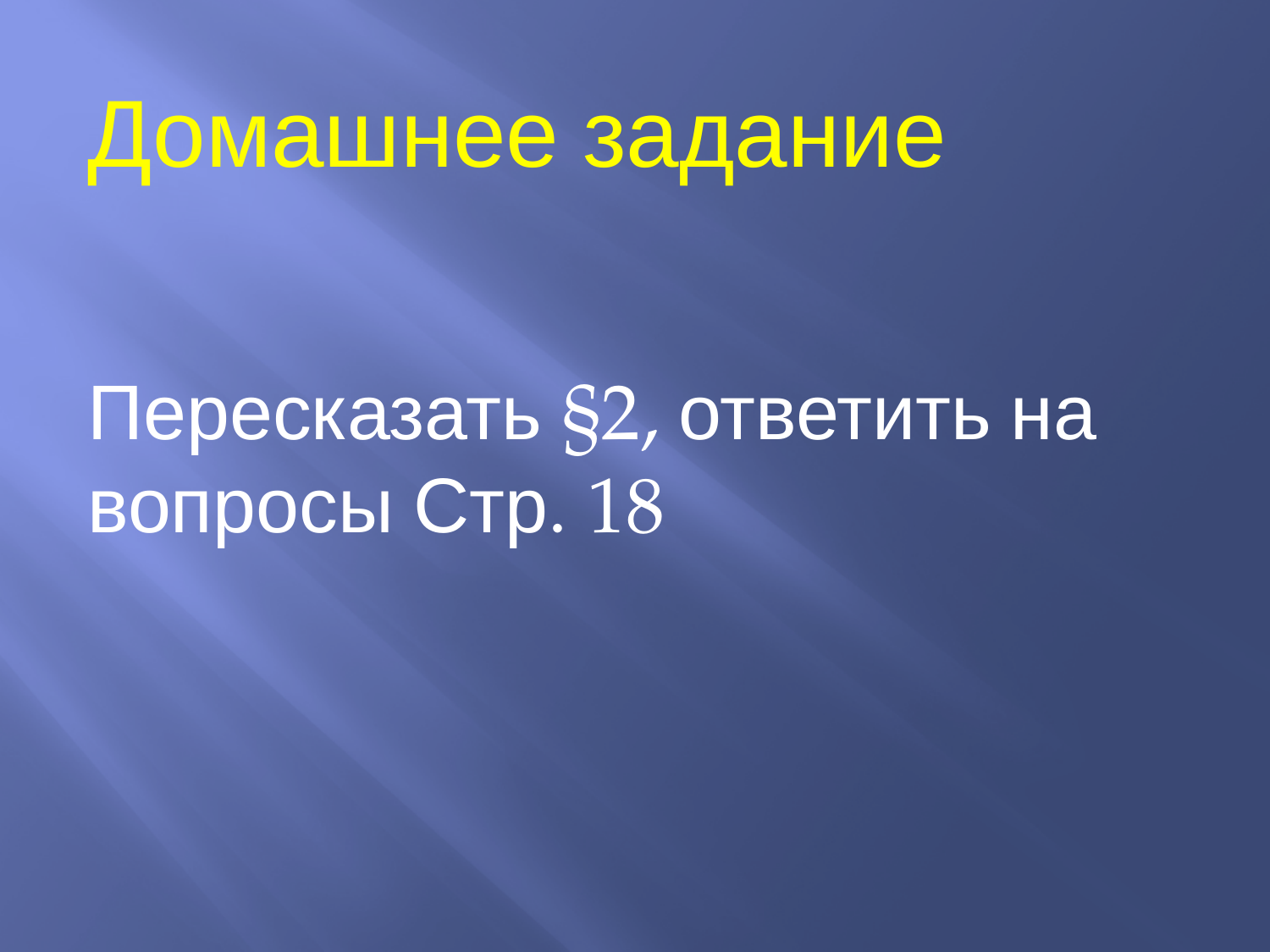

Домашнее задание
Пересказать §2, ответить на вопросы Стр. 18